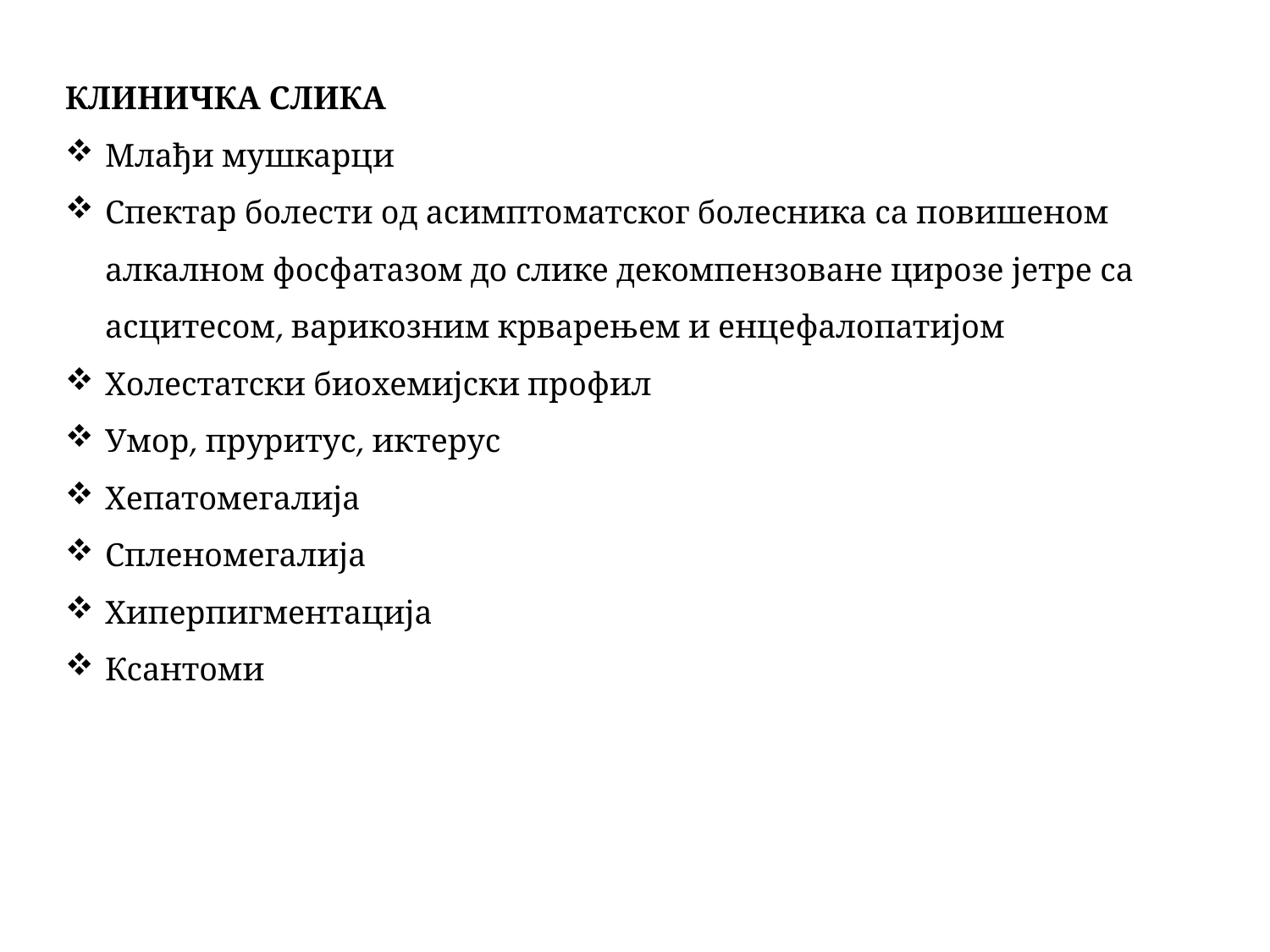

КЛИНИЧКА СЛИКА
Млађи мушкарци
Спектар болести од асимптоматског болесника са повишеном алкалном фосфатазом до слике декомпензоване цирозе јетре са асцитесом, варикозним крварењем и енцефалопатијом
Холестатски биохемијски профил
Умор, пруритус, иктерус
Хепатомегалија
Спленомегалија
Хиперпигментација
Ксантоми